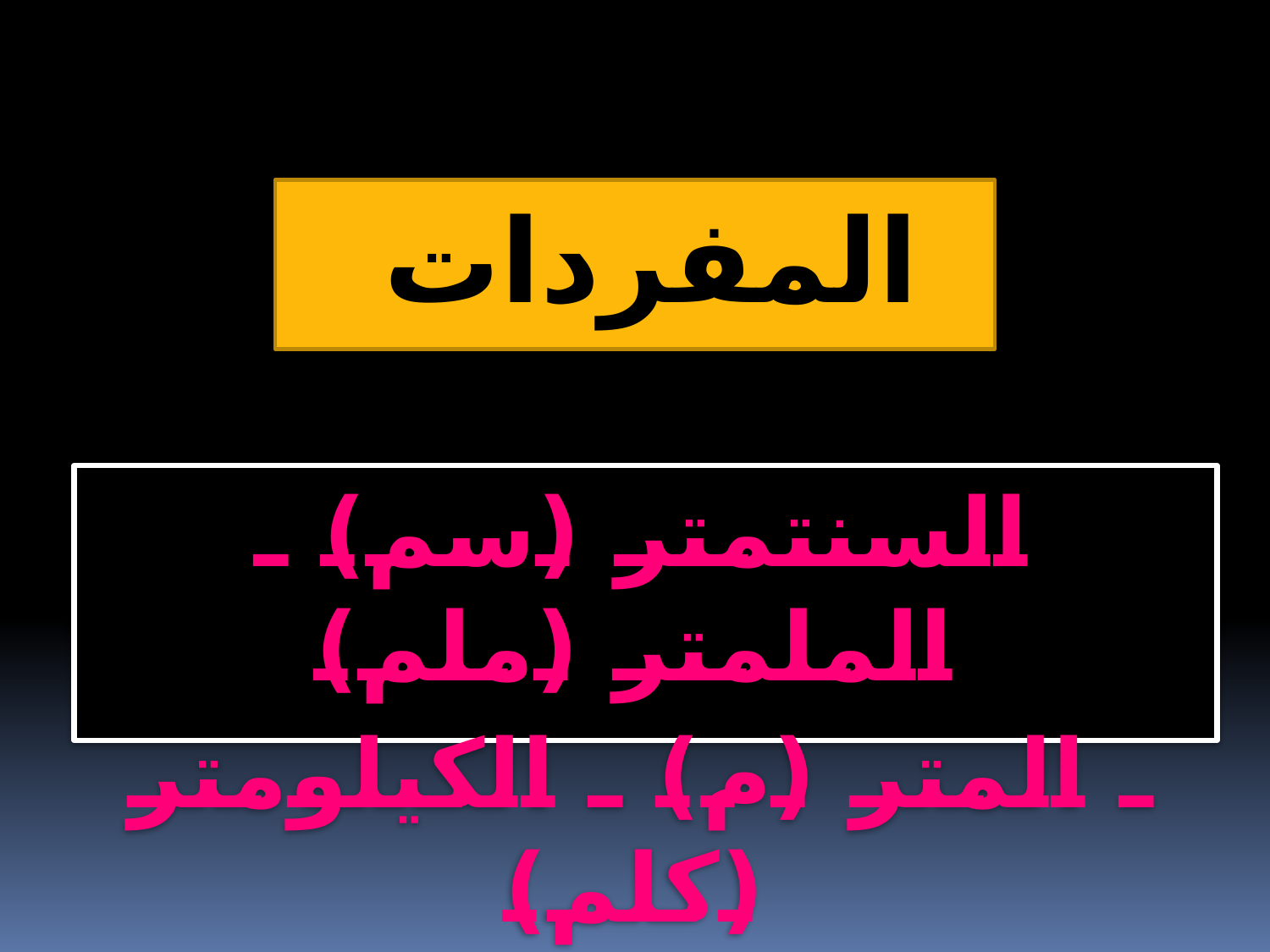

المفردات
السنتمتر (سم) ـ الملمتر (ملم)
ـ المتر (م) ـ الكيلومتر (كلم)